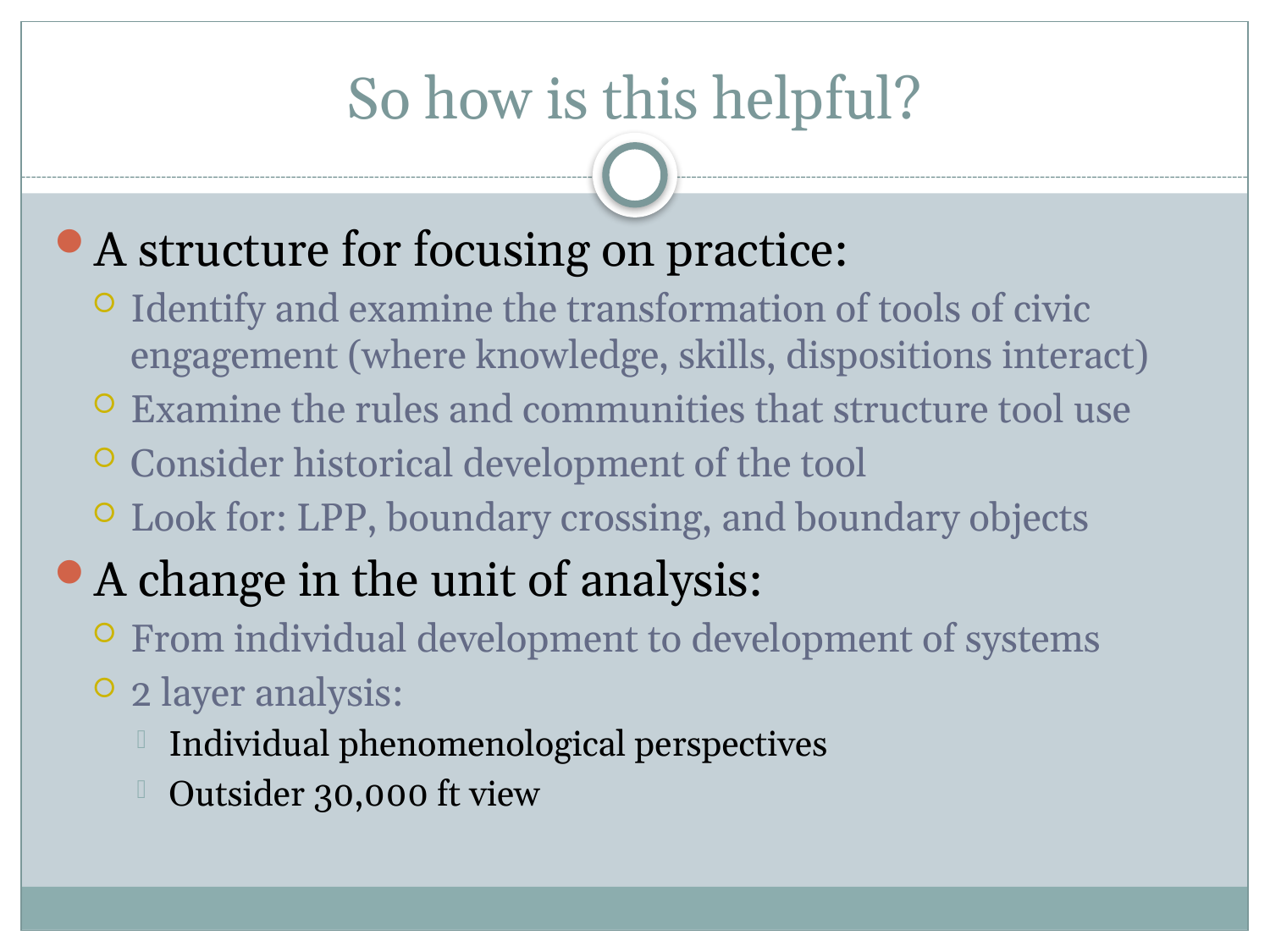

# So how is this helpful?
A structure for focusing on practice:
Identify and examine the transformation of tools of civic engagement (where knowledge, skills, dispositions interact)
Examine the rules and communities that structure tool use
Consider historical development of the tool
Look for: LPP, boundary crossing, and boundary objects
A change in the unit of analysis:
From individual development to development of systems
2 layer analysis:
Individual phenomenological perspectives
Outsider 30,000 ft view